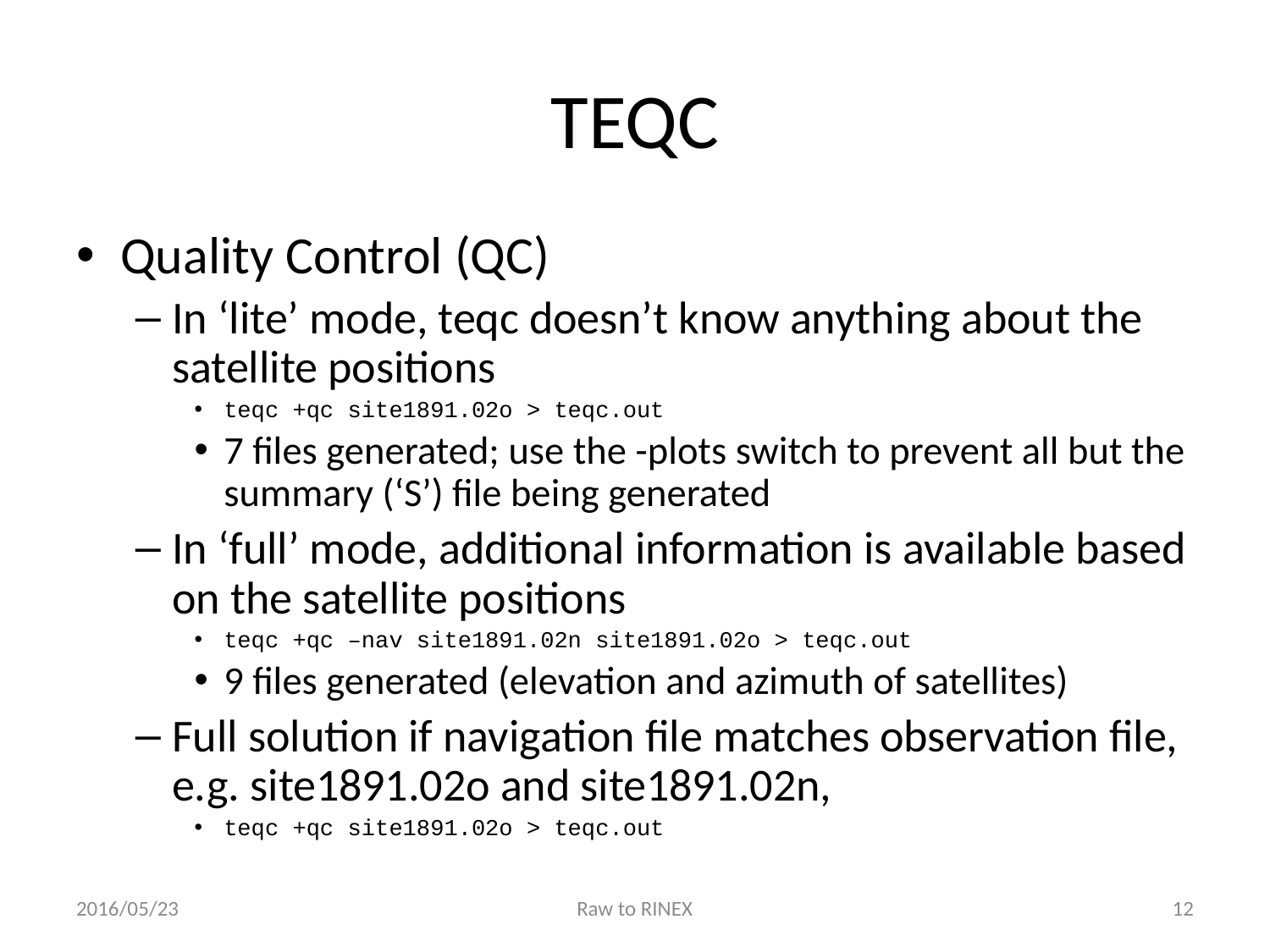

# TEQC
Quality Control (QC)
In ‘lite’ mode, teqc doesn’t know anything about the satellite positions
teqc +qc site1891.02o > teqc.out
7 files generated; use the -plots switch to prevent all but the summary (‘S’) file being generated
In ‘full’ mode, additional information is available based on the satellite positions
teqc +qc –nav site1891.02n site1891.02o > teqc.out
9 files generated (elevation and azimuth of satellites)
Full solution if navigation file matches observation file, e.g. site1891.02o and site1891.02n,
teqc +qc site1891.02o > teqc.out

2016/05/23
Raw to RINEX
12